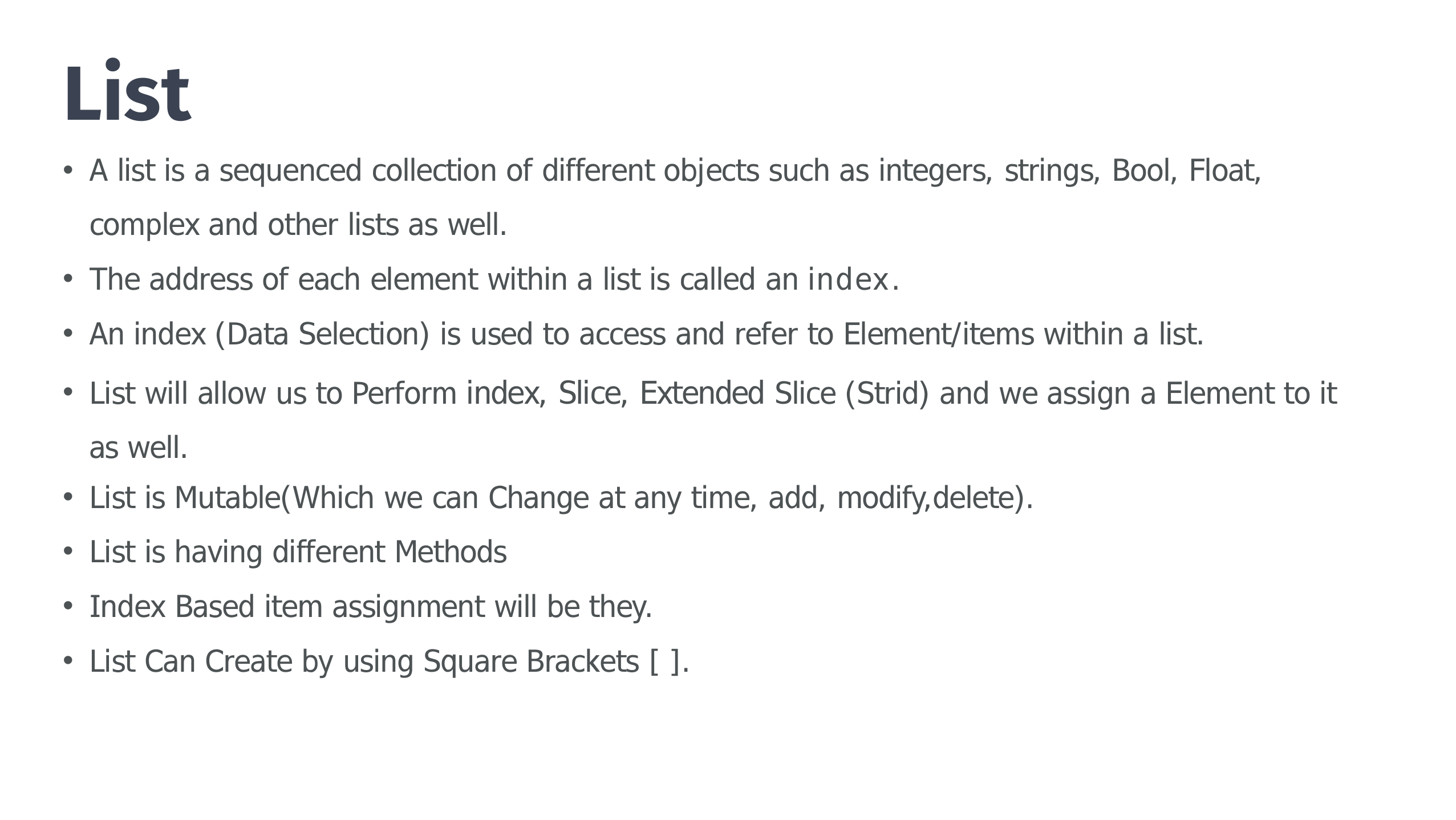

# List
A list is a sequenced collection of different objects such as integers, strings, Bool, Float, complex and other lists as well.
The address of each element within a list is called an index.
An index (Data Selection) is used to access and refer to Element/items within a list.
List will allow us to Perform index, Slice, Extended Slice (Strid) and we assign a Element to it as well.
List is Mutable(Which we can Change at any time, add, modify,delete).
List is having different Methods
Index Based item assignment will be they.
List Can Create by using Square Brackets [ ].